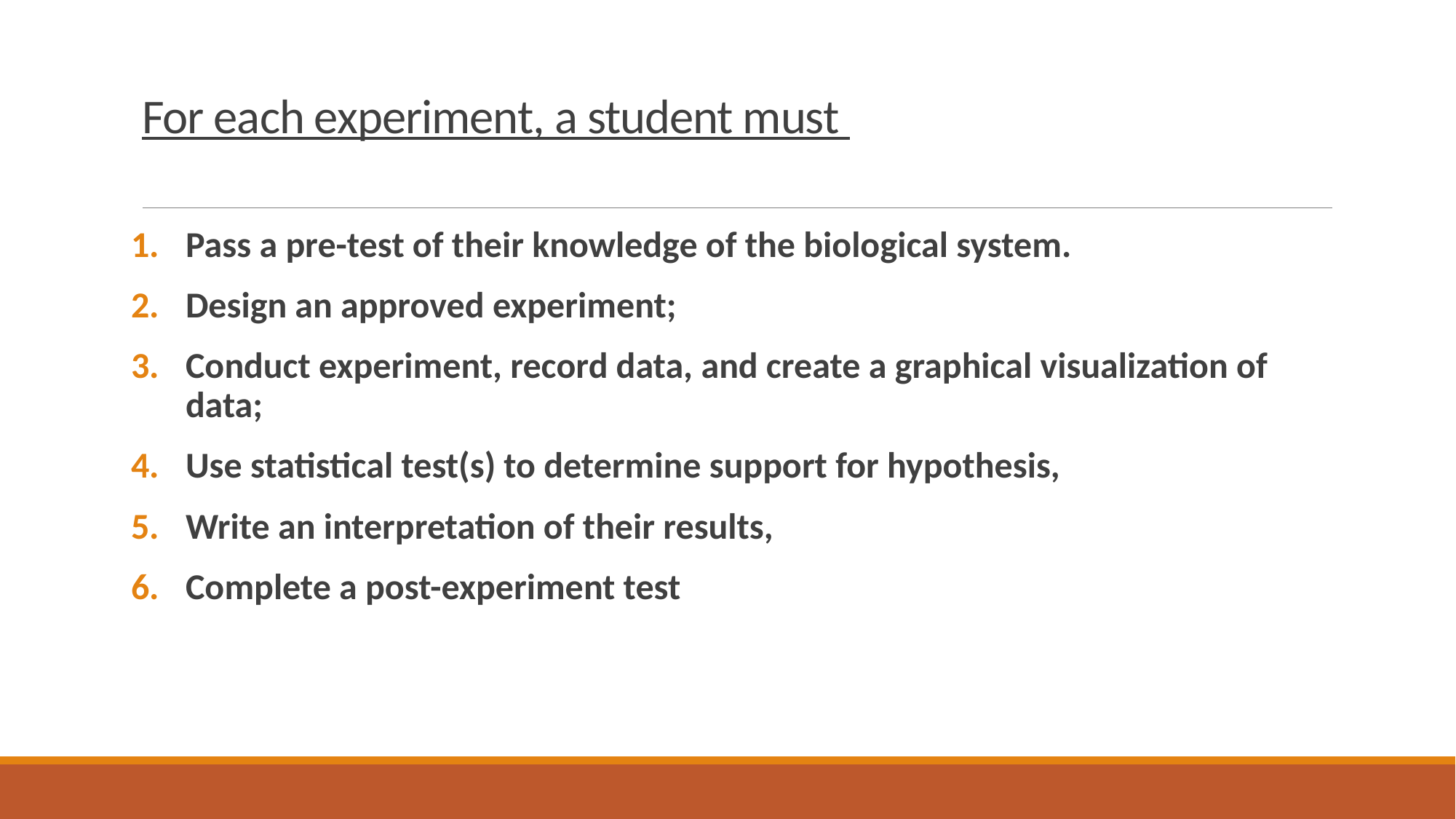

# For each experiment, a student must
Pass a pre-test of their knowledge of the biological system.
Design an approved experiment;
Conduct experiment, record data, and create a graphical visualization of data;
Use statistical test(s) to determine support for hypothesis,
Write an interpretation of their results,
Complete a post-experiment test